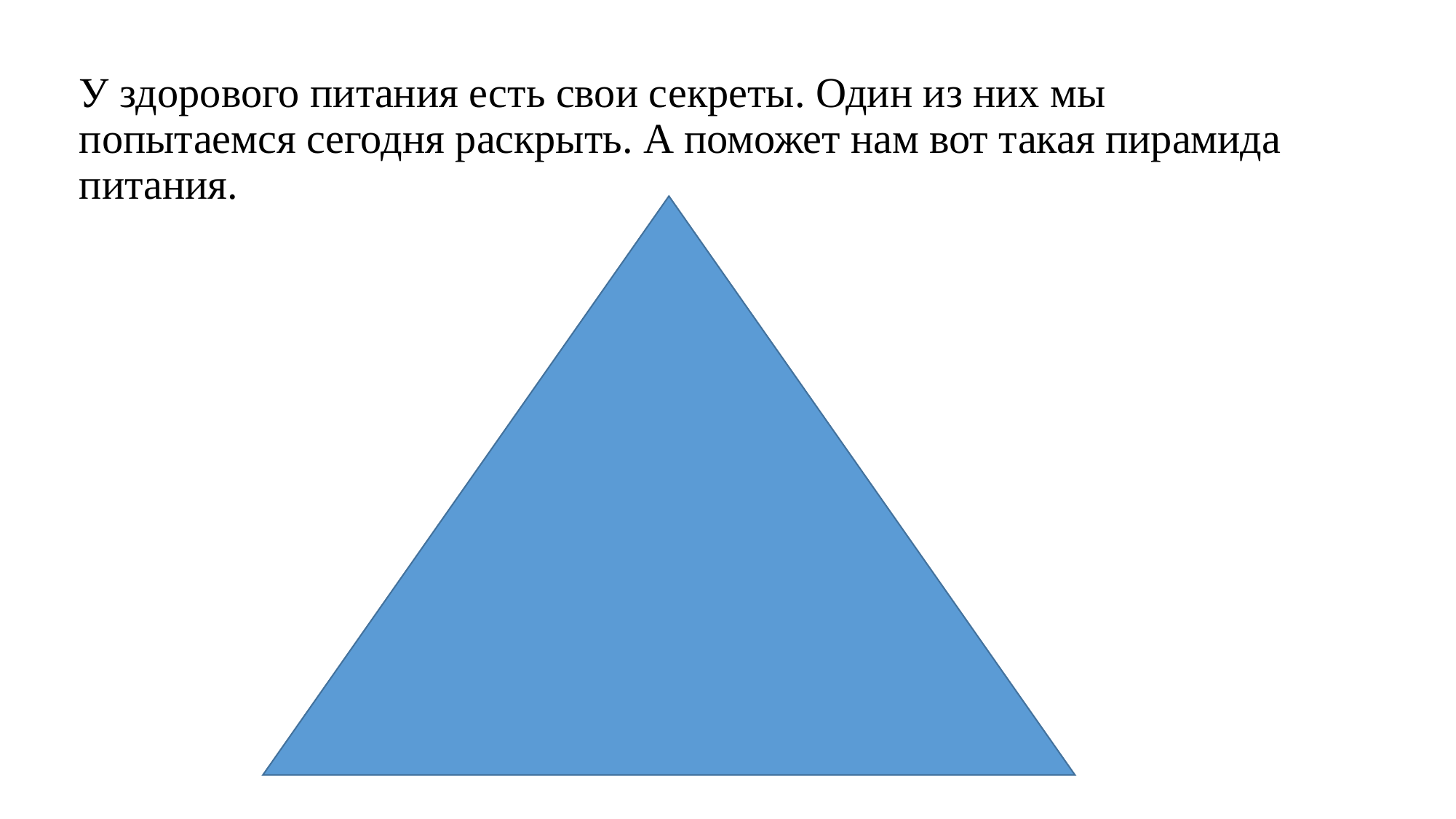

У здорового питания есть свои секреты. Один из них мы  попытаемся сегодня раскрыть. А поможет нам вот такая пирамида питания.